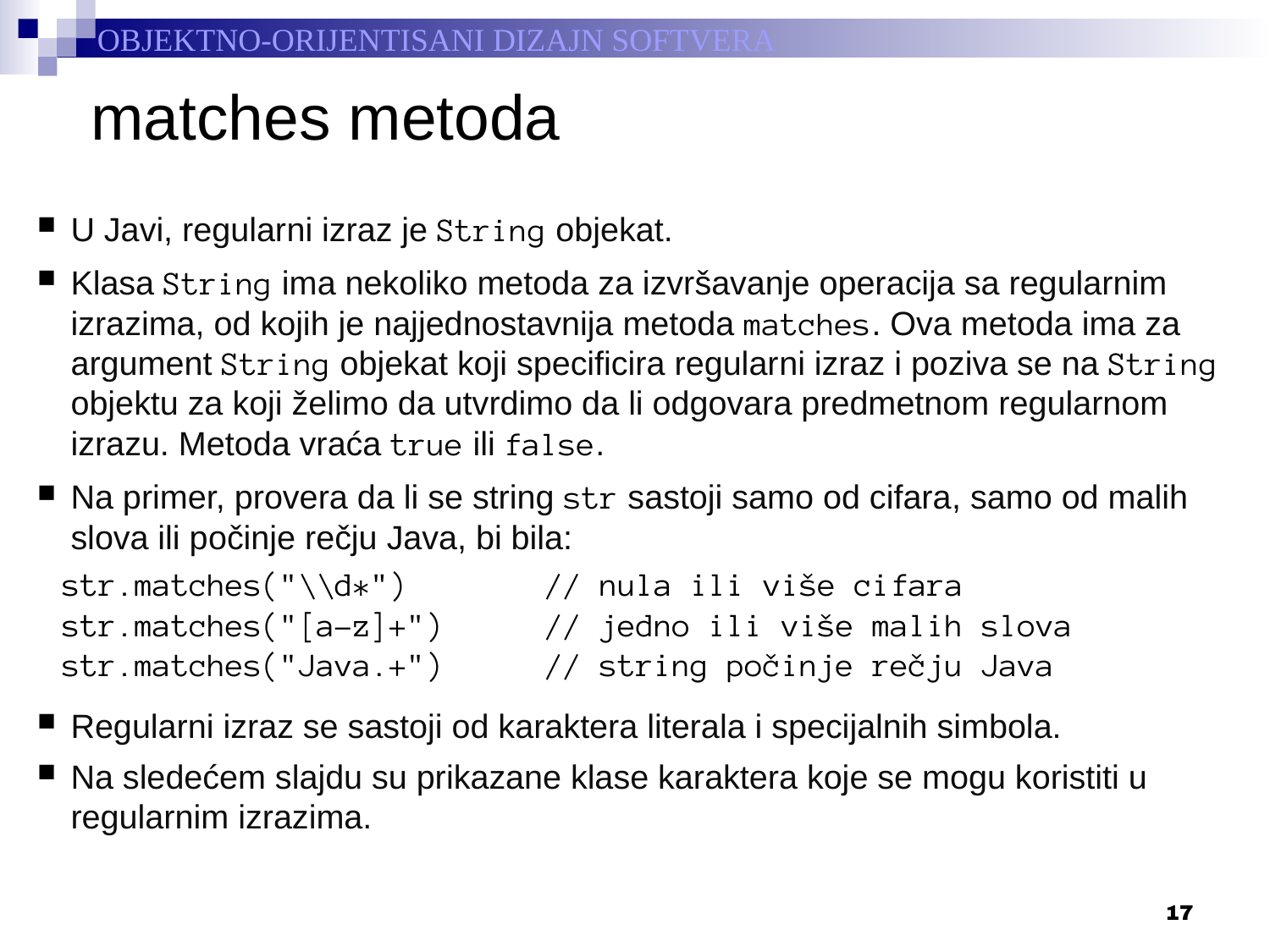

# matches metoda
U Javi, regularni izraz je String objekat.
Klasa String ima nekoliko metoda za izvršavanje operacija sa regularnim izrazima, od kojih je najjednostavnija metoda matches. Ova metoda ima za argument String objekat koji specificira regularni izraz i poziva se na String objektu za koji želimo da utvrdimo da li odgovara predmetnom regularnom izrazu. Metoda vraća true ili false.
Na primer, provera da li se string str sastoji samo od cifara, samo od malih slova ili počinje rečju Java, bi bila:
	str.matches("\\d*")		// nula ili više cifara
	str.matches("[a-z]+")	// jedno ili više malih slova
	str.matches("Java.+")	// string počinje rečju Java
Regularni izraz se sastoji od karaktera literala i specijalnih simbola.
Na sledećem slajdu su prikazane klase karaktera koje se mogu koristiti u regularnim izrazima.
17